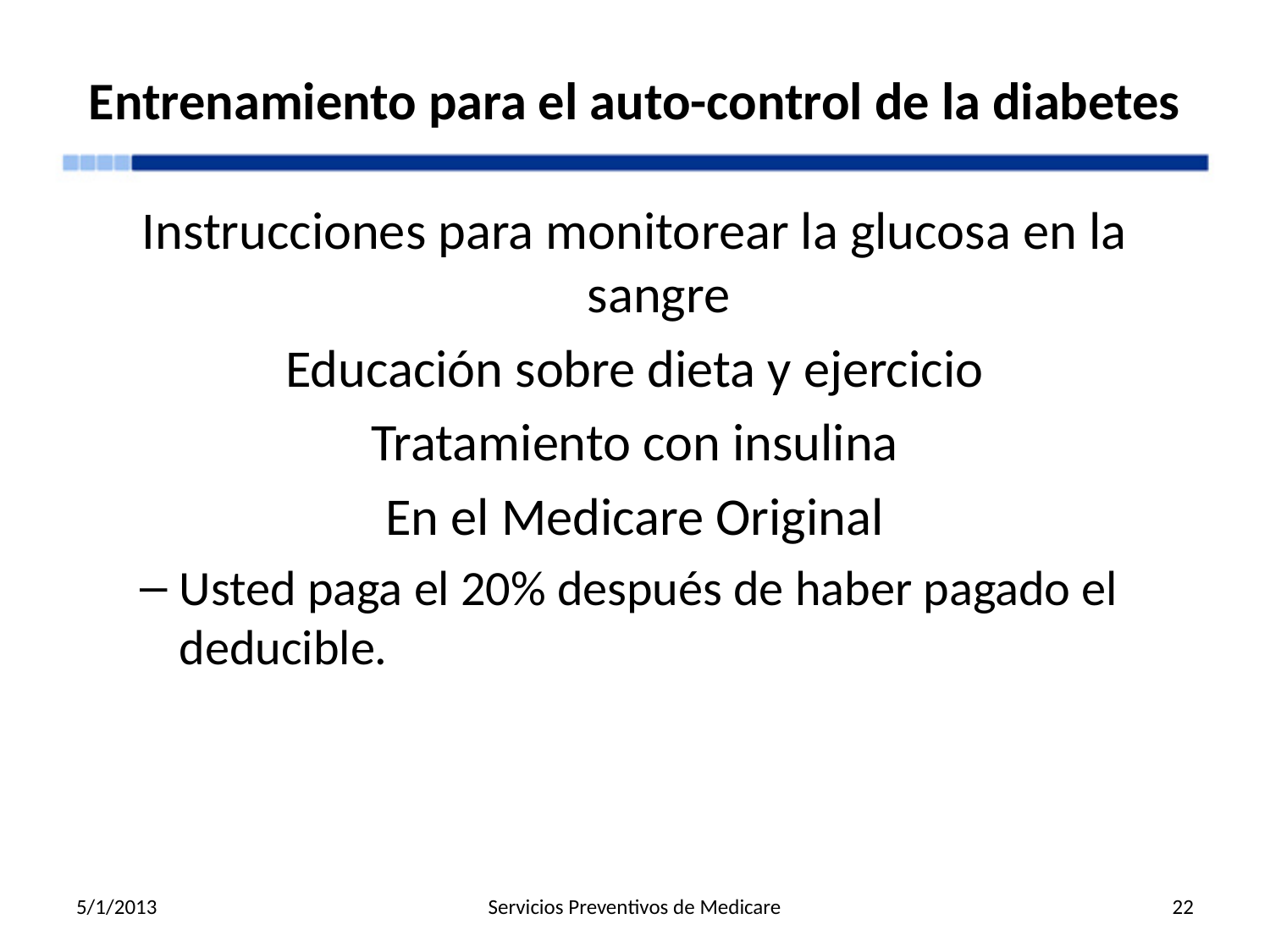

# Entrenamiento para el auto-control de la diabetes
Instrucciones para monitorear la glucosa en la sangre
Educación sobre dieta y ejercicio
Tratamiento con insulina
En el Medicare Original
Usted paga el 20% después de haber pagado el deducible.

5/1/2013
Servicios Preventivos de Medicare
22